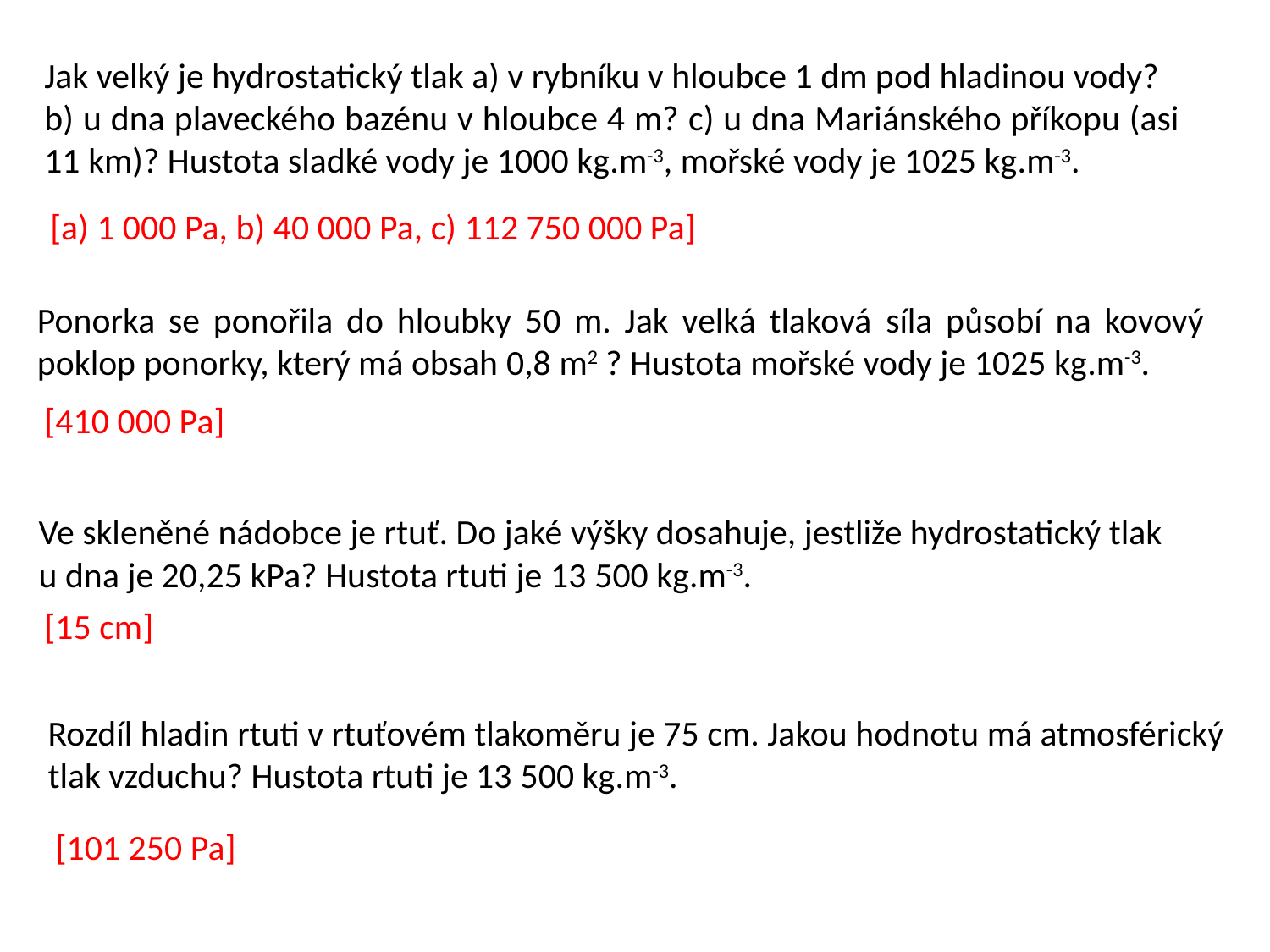

Jak velký je hydrostatický tlak a) v rybníku v hloubce 1 dm pod hladinou vody?
b) u dna plaveckého bazénu v hloubce 4 m? c) u dna Mariánského příkopu (asi 11 km)? Hustota sladké vody je 1000 kg.m-3, mořské vody je 1025 kg.m-3.
[a) 1 000 Pa, b) 40 000 Pa, c) 112 750 000 Pa]
Ponorka se ponořila do hloubky 50 m. Jak velká tlaková síla působí na kovový poklop ponorky, který má obsah 0,8 m2 ? Hustota mořské vody je 1025 kg.m-3.
[410 000 Pa]
Ve skleněné nádobce je rtuť. Do jaké výšky dosahuje, jestliže hydrostatický tlak u dna je 20,25 kPa? Hustota rtuti je 13 500 kg.m-3.
[15 cm]
Rozdíl hladin rtuti v rtuťovém tlakoměru je 75 cm. Jakou hodnotu má atmosférický tlak vzduchu? Hustota rtuti je 13 500 kg.m-3.
[101 250 Pa]